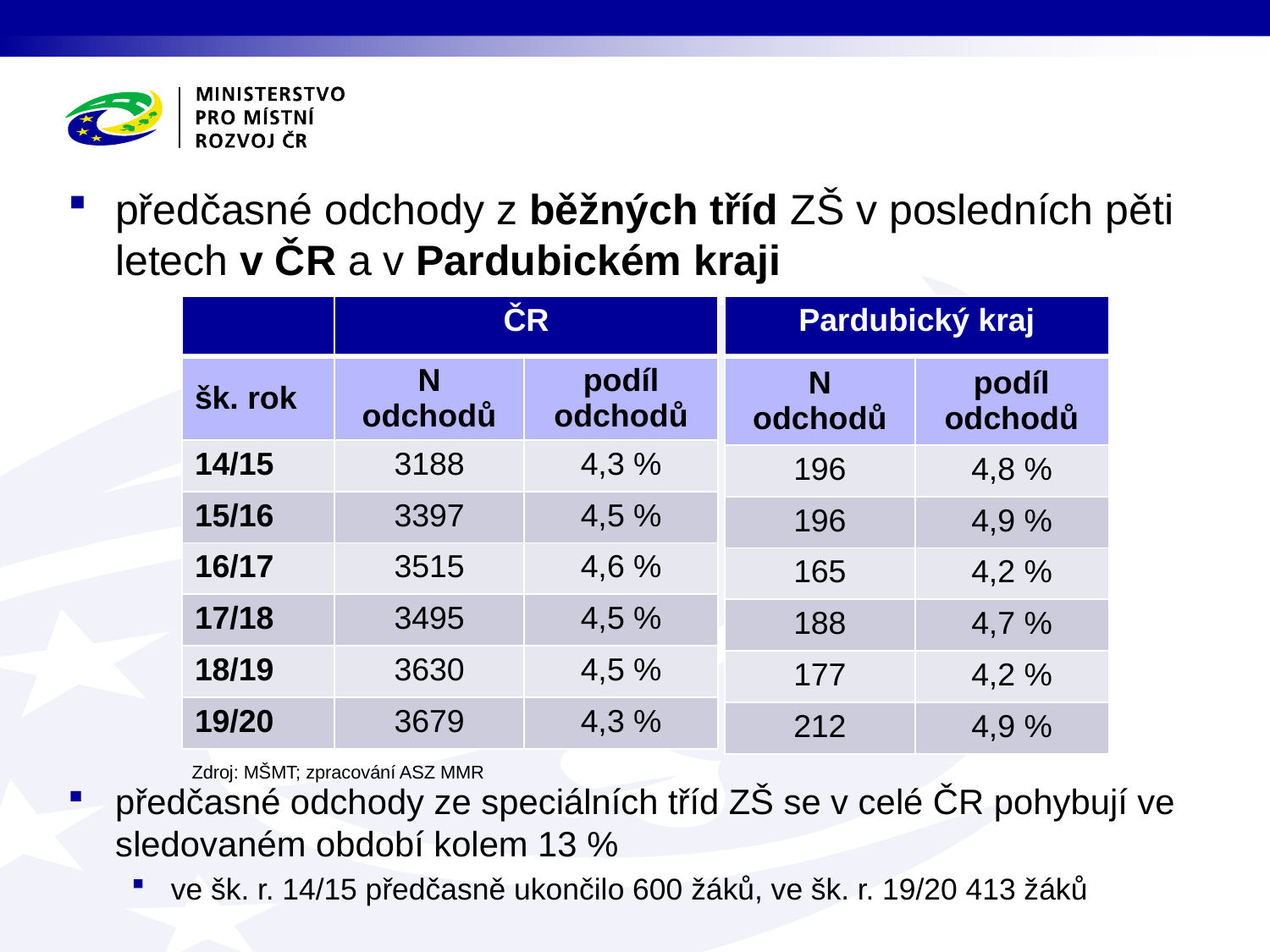

předčasné odchody z běžných tříd ZŠ v posledních pěti letech v ČR a v Pardubickém kraji

předčasné odchody ze speciálních tříd ZŠ se v celé ČR pohybují ve sledovaném období kolem 13 %
ve šk. r. 14/15 předčasně ukončilo 600 žáků, ve šk. r. 19/20 413 žáků

|  | ČR |  |
| --- | --- | --- |
| šk. rok | N odchodů | podíl odchodů |
| 14/15 | 3188 | 4,3 % |
| 15/16 | 3397 | 4,5 % |
| 16/17 | 3515 | 4,6 % |
| 17/18 | 3495 | 4,5 % |
| 18/19 | 3630 | 4,5 % |
| 19/20 | 3679 | 4,3 % |
| Pardubický kraj |  |
| --- | --- |
| N odchodů | podíl odchodů |
| 196 | 4,8 % |
| 196 | 4,9 % |
| 165 | 4,2 % |
| 188 | 4,7 % |
| 177 | 4,2 % |
| 212 | 4,9 % |
Zdroj: MŠMT; zpracování ASZ MMR